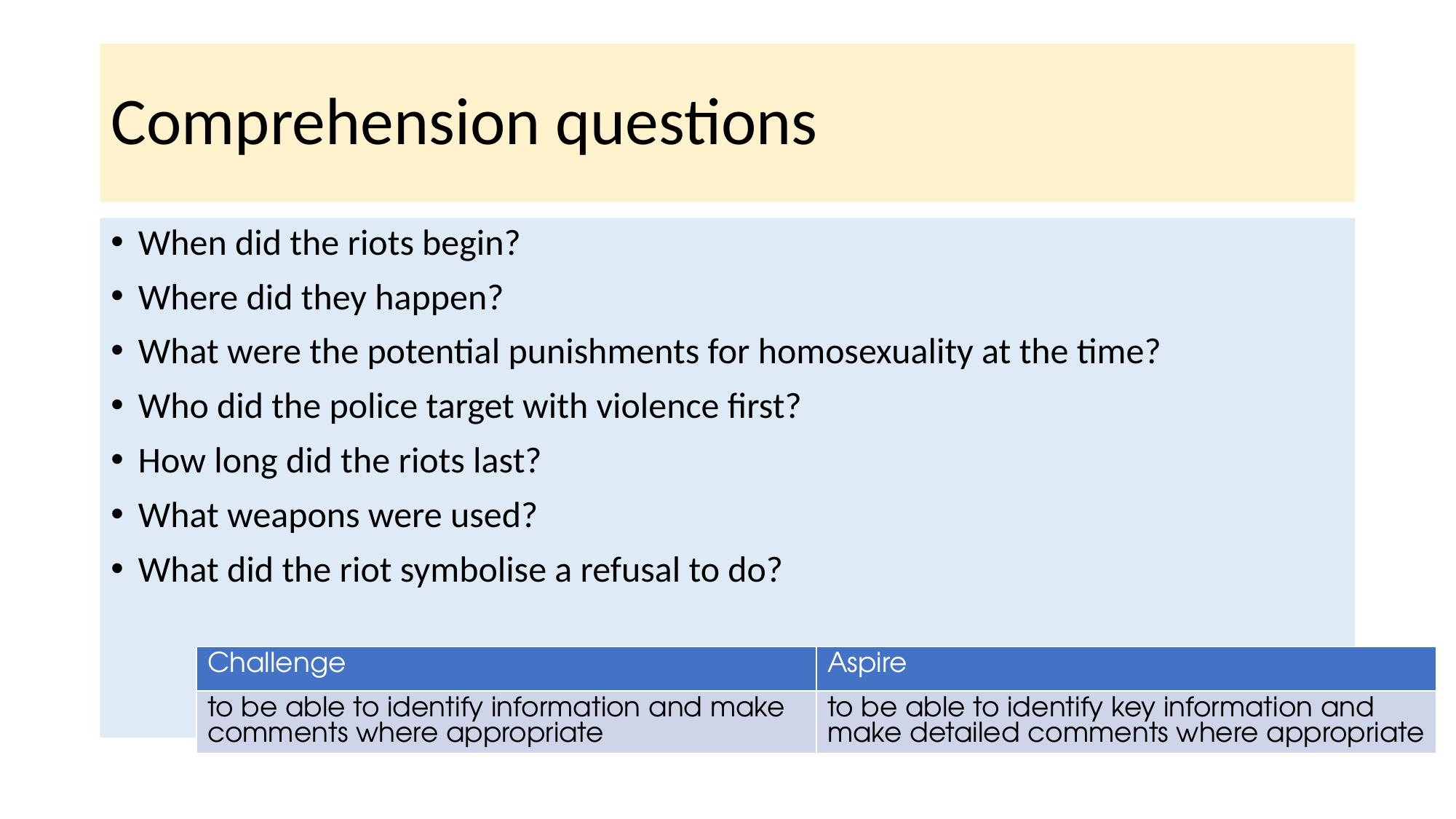

# Comprehension questions
When did the riots begin?
Where did they happen?
What were the potential punishments for homosexuality at the time?
Who did the police target with violence first?
How long did the riots last?
What weapons were used?
What did the riot symbolise a refusal to do?
| Challenge | Aspire |
| --- | --- |
| to be able to identify information and make comments where appropriate | to be able to identify key information and make detailed comments where appropriate |